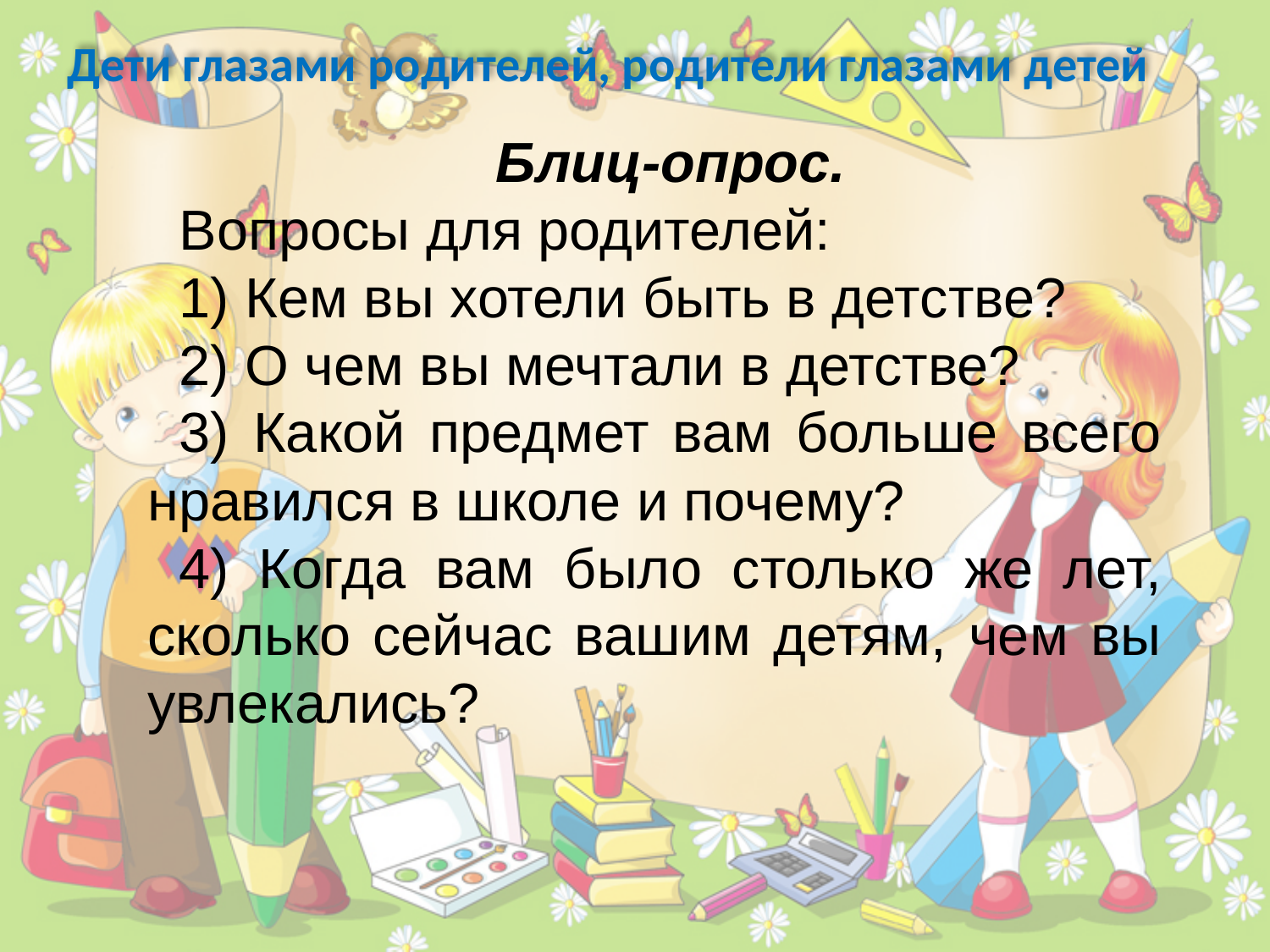

Дети глазами родителей, родители глазами детей
Блиц-опрос.
Вопросы для родителей:
1) Кем вы хотели быть в детстве?
2) О чем вы мечтали в детстве?
3) Какой предмет вам больше всего нравился в школе и почему?
4) Когда вам было столько же лет, сколько сейчас вашим детям, чем вы увлекались?